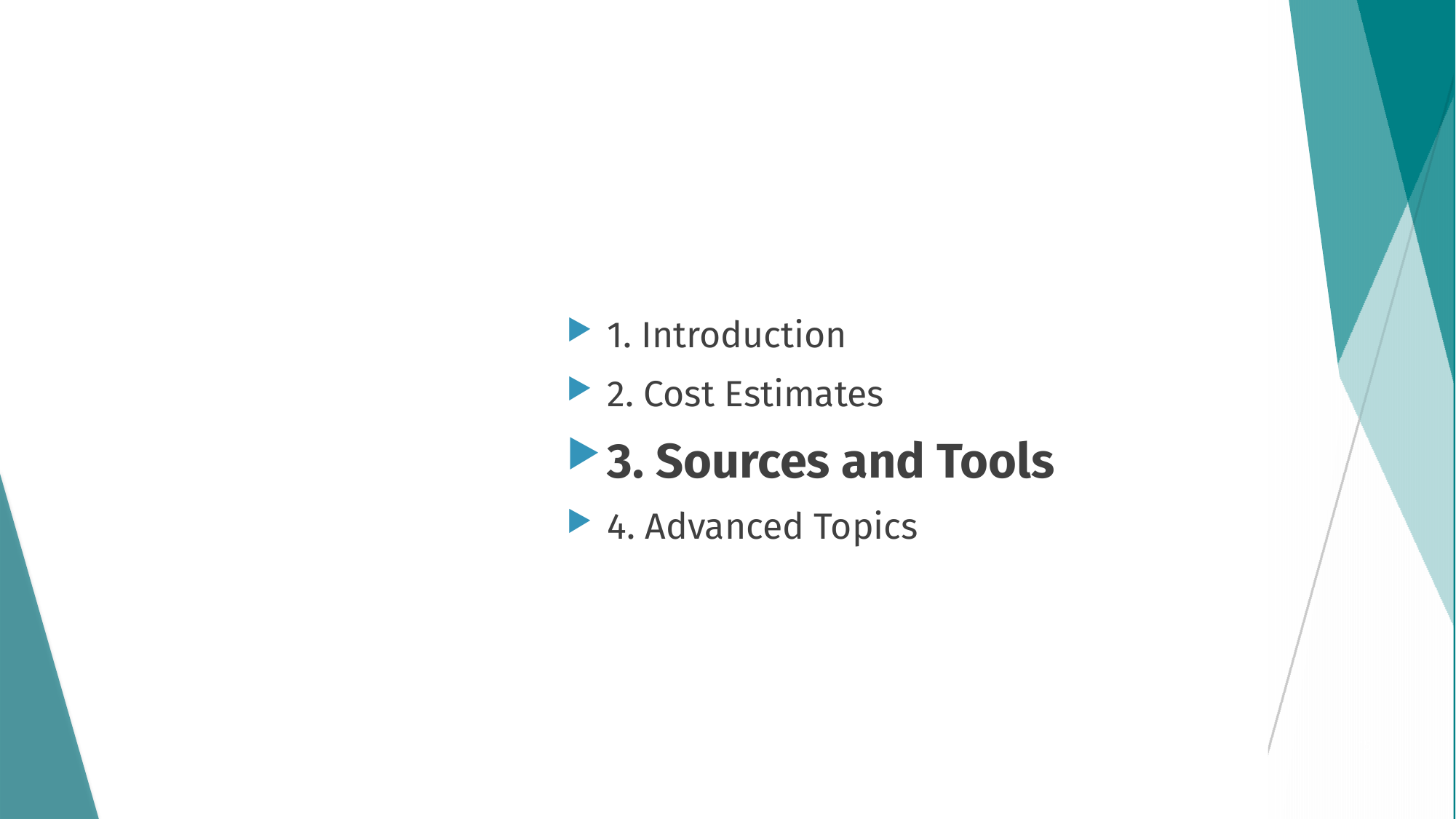

# Section 3: Sources and Tools
1. Introduction
2. Cost Estimates
3. Sources and Tools
4. Advanced Topics
15